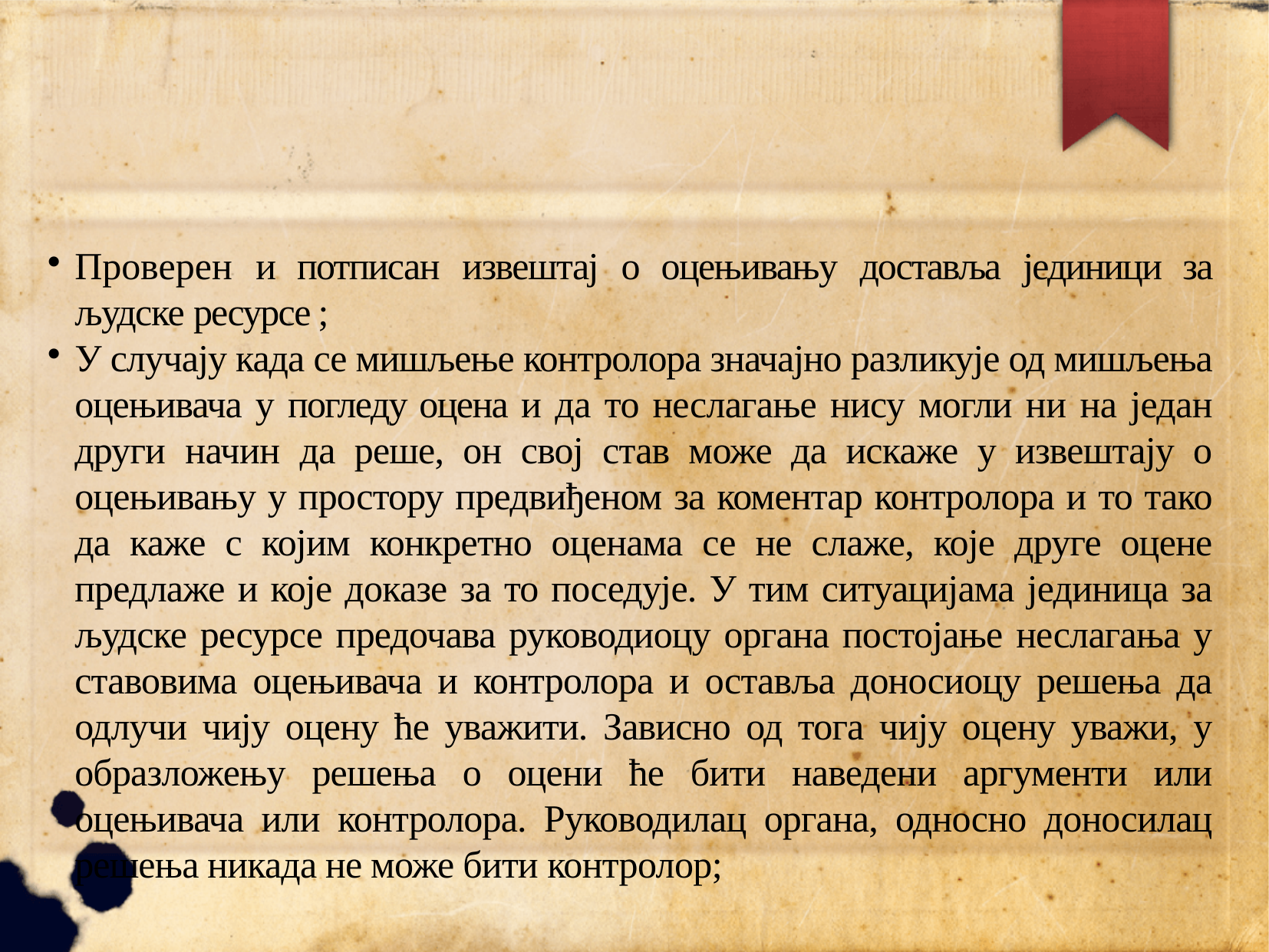

Проверен и потписан извештај о оцењивању доставља јединици за људске ресурсе ;
У случају када се мишљење контролора значајно разликује од мишљења оцењивача у погледу оцена и да то неслагање нису могли ни на један други начин да реше, он свој став може да искаже у извештају о оцењивању у простору предвиђеном за коментар контролора и то тако да каже с којим конкретно оценама се не слаже, које друге оцене предлаже и које доказе за то поседује. У тим ситуацијама јединица за људске ресурсе предочава руководиоцу органа постојање неслагања у ставовима оцењивача и контролора и оставља доносиоцу решења да одлучи чију оцену ће уважити. Зависно од тога чију оцену уважи, у образложењу решења о оцени ће бити наведени аргументи или оцењивача или контролора. Руководилац органа, односно доносилац решења никада не може бити контролор;